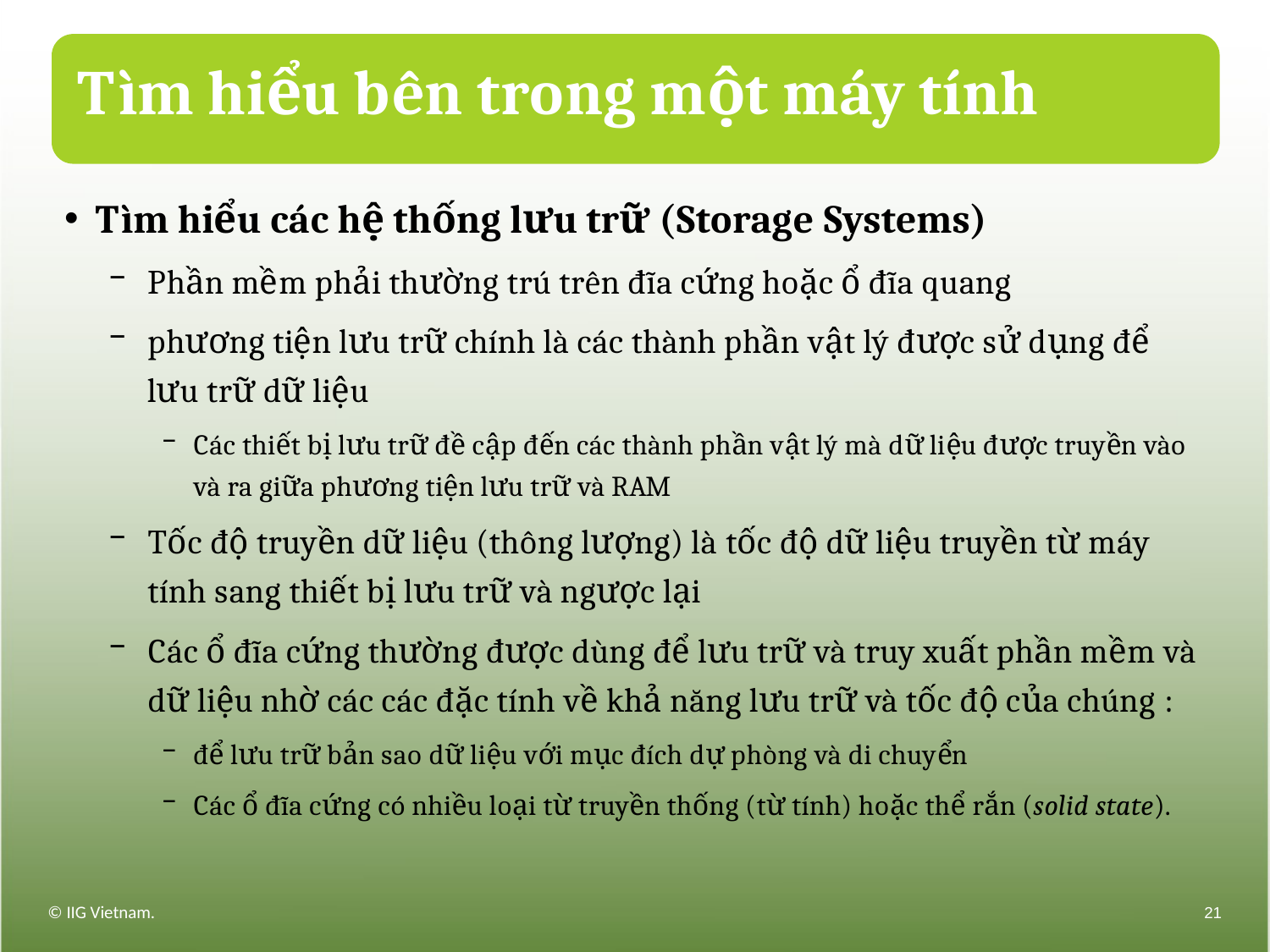

# Tìm hiểu bên trong một máy tính
Tìm hiểu các hệ thống lưu trữ (Storage Systems)
Phần mềm phải thường trú trên đĩa cứng hoặc ổ đĩa quang
phương tiện lưu trữ chính là các thành phần vật lý được sử dụng để lưu trữ dữ liệu
Các thiết bị lưu trữ đề cập đến các thành phần vật lý mà dữ liệu được truyền vào và ra giữa phương tiện lưu trữ và RAM
Tốc độ truyền dữ liệu (thông lượng) là tốc độ dữ liệu truyền từ máy tính sang thiết bị lưu trữ và ngược lại
Các ổ đĩa cứng thường được dùng để lưu trữ và truy xuất phần mềm và dữ liệu nhờ các các đặc tính về khả năng lưu trữ và tốc độ của chúng :
để lưu trữ bản sao dữ liệu với mục đích dự phòng và di chuyển
Các ổ đĩa cứng có nhiều loại từ truyền thống (từ tính) hoặc thể rắn (solid state).
© IIG Vietnam.
21